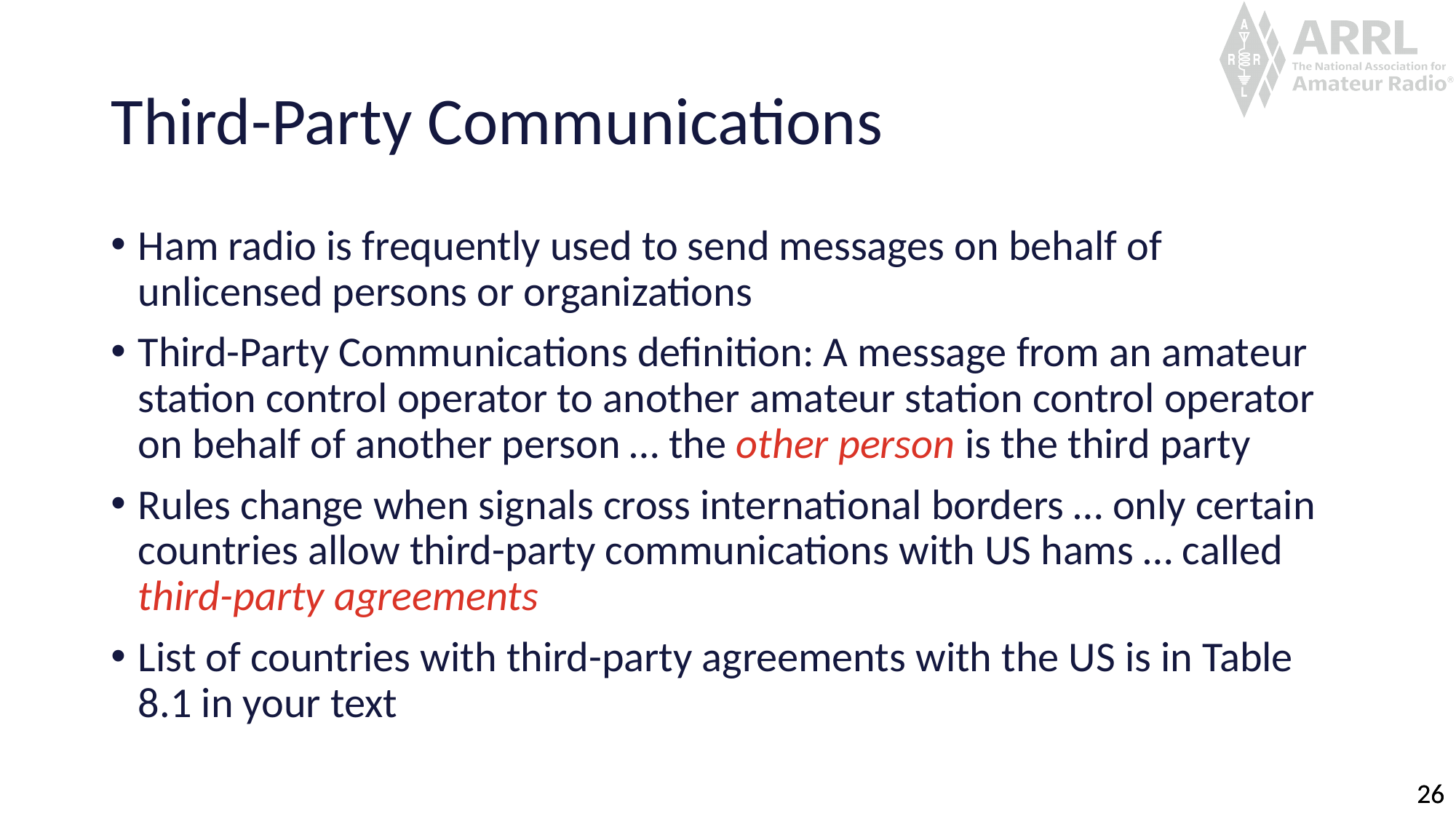

# Third-Party Communications
Ham radio is frequently used to send messages on behalf of unlicensed persons or organizations
Third-Party Communications definition: A message from an amateur station control operator to another amateur station control operator on behalf of another person … the other person is the third party
Rules change when signals cross international borders … only certain countries allow third-party communications with US hams … called third-party agreements
List of countries with third-party agreements with the US is in Table 8.1 in your text